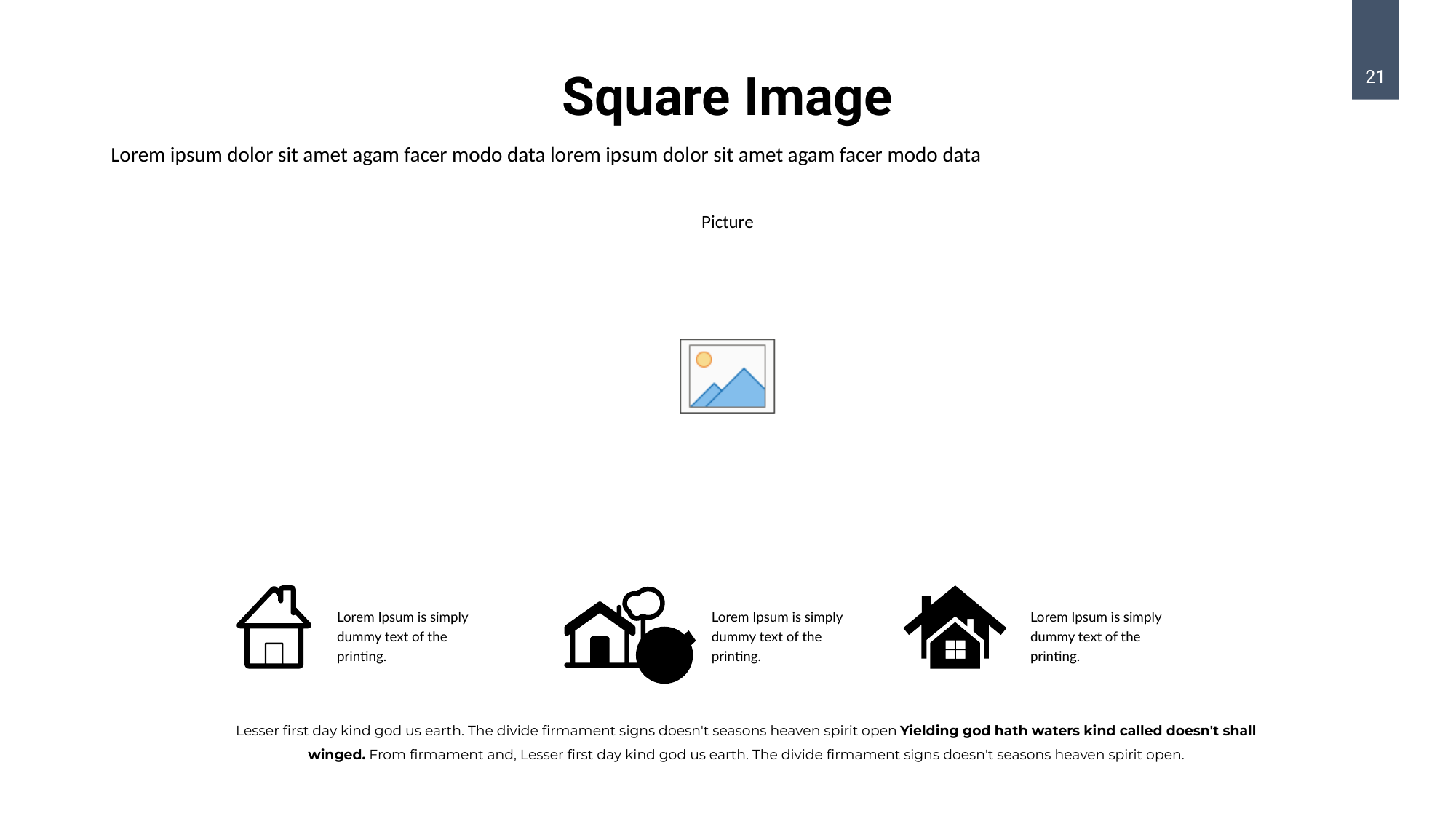

Square Image
21
Lorem ipsum dolor sit amet agam facer modo data lorem ipsum dolor sit amet agam facer modo data

Lorem Ipsum is simply dummy text of the printing.
Lorem Ipsum is simply dummy text of the printing.
Lorem Ipsum is simply dummy text of the printing.

Lesser first day kind god us earth. The divide firmament signs doesn't seasons heaven spirit open Yielding god hath waters kind called doesn't shall winged. From firmament and, Lesser first day kind god us earth. The divide firmament signs doesn't seasons heaven spirit open.